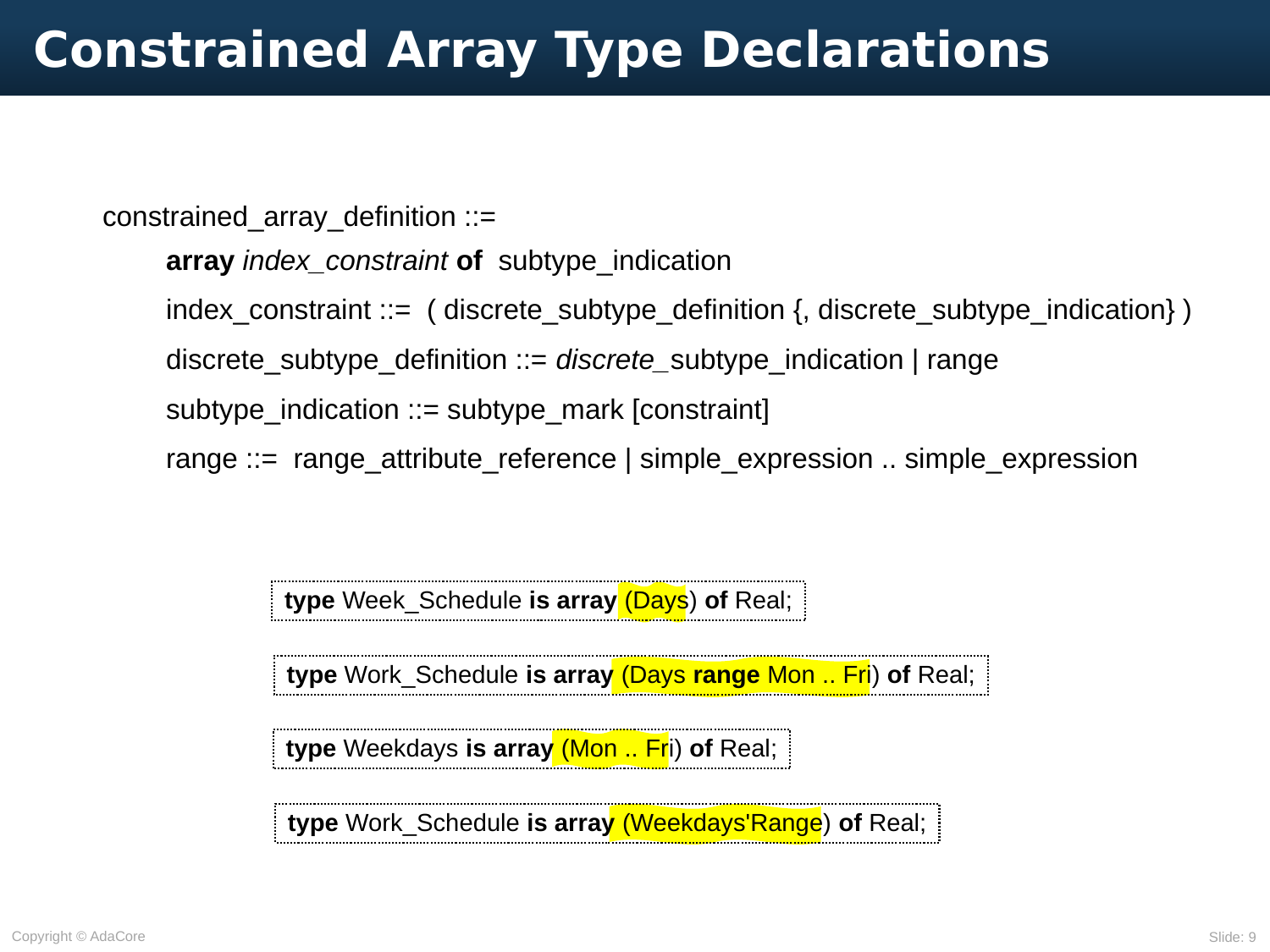

# Constrained Array Type Declarations
constrained_array_definition ::=
array index_constraint of  subtype_indication
index_constraint ::=  ( discrete_subtype_definition {, discrete_subtype_indication} )
discrete_subtype_definition ::= discrete_subtype_indication | range
subtype_indication ::= subtype_mark [constraint]
range ::=  range_attribute_reference | simple_expression .. simple_expression
type Week_Schedule is array (Days) of Real;

type Work_Schedule is array (Days range Mon .. Fri) of Real;

type Weekdays is array (Mon .. Fri) of Real;

type Work_Schedule is array (Weekdays'Range) of Real;